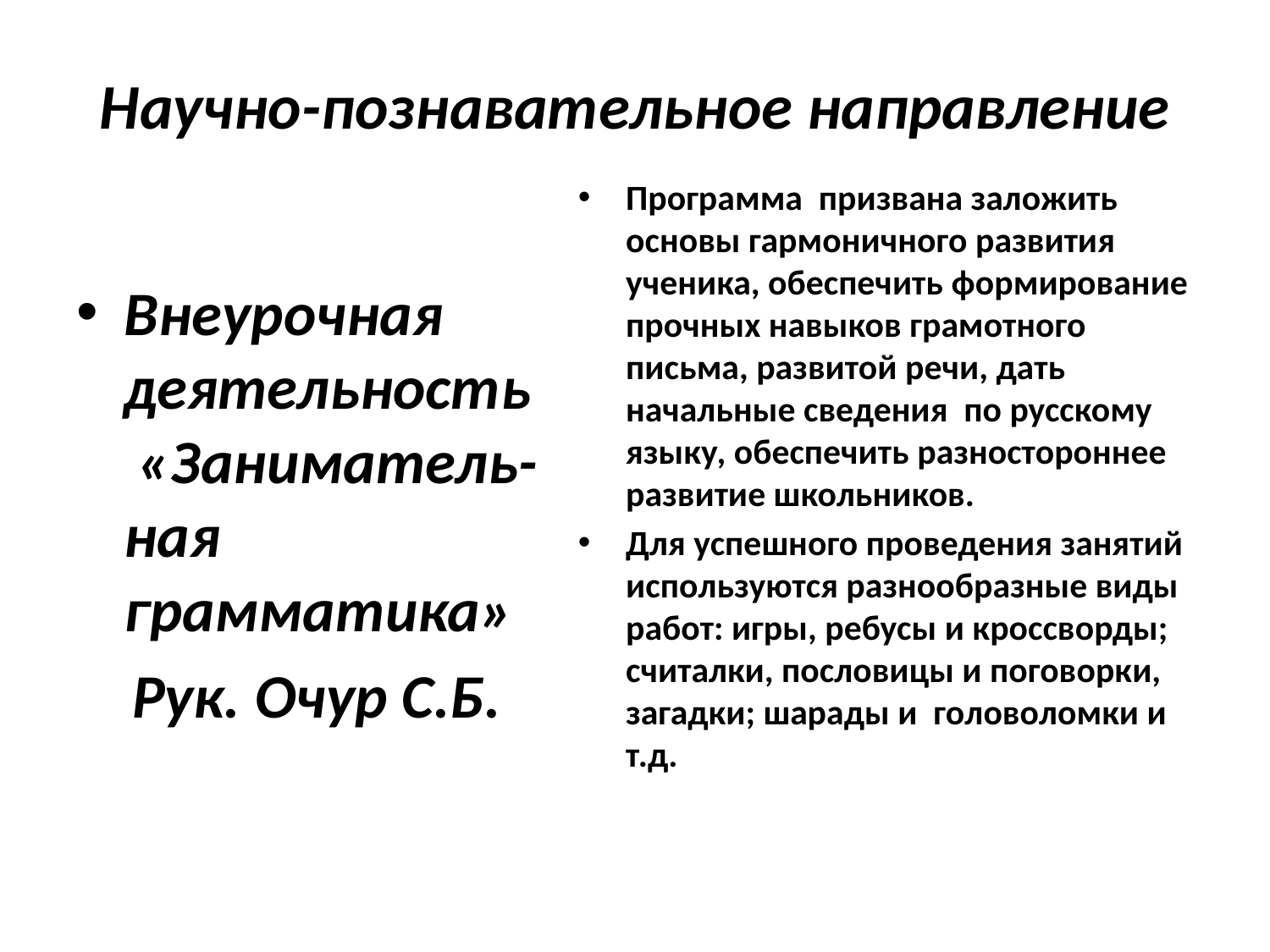

# Научно-познавательное направление
Программа  призвана заложить основы гармоничного развития ученика, обеспечить формирование прочных навыков грамотного письма, развитой речи, дать начальные сведения  по русскому языку, обеспечить разностороннее  развитие школьников.
Для успешного проведения занятий используются разнообразные виды работ: игры, ребусы и кроссворды; считалки, пословицы и поговорки, загадки; шарады и  головоломки и т.д.

Внеурочная деятельность  «Заниматель-ная грамматика»
    Рук. Очур С.Б.